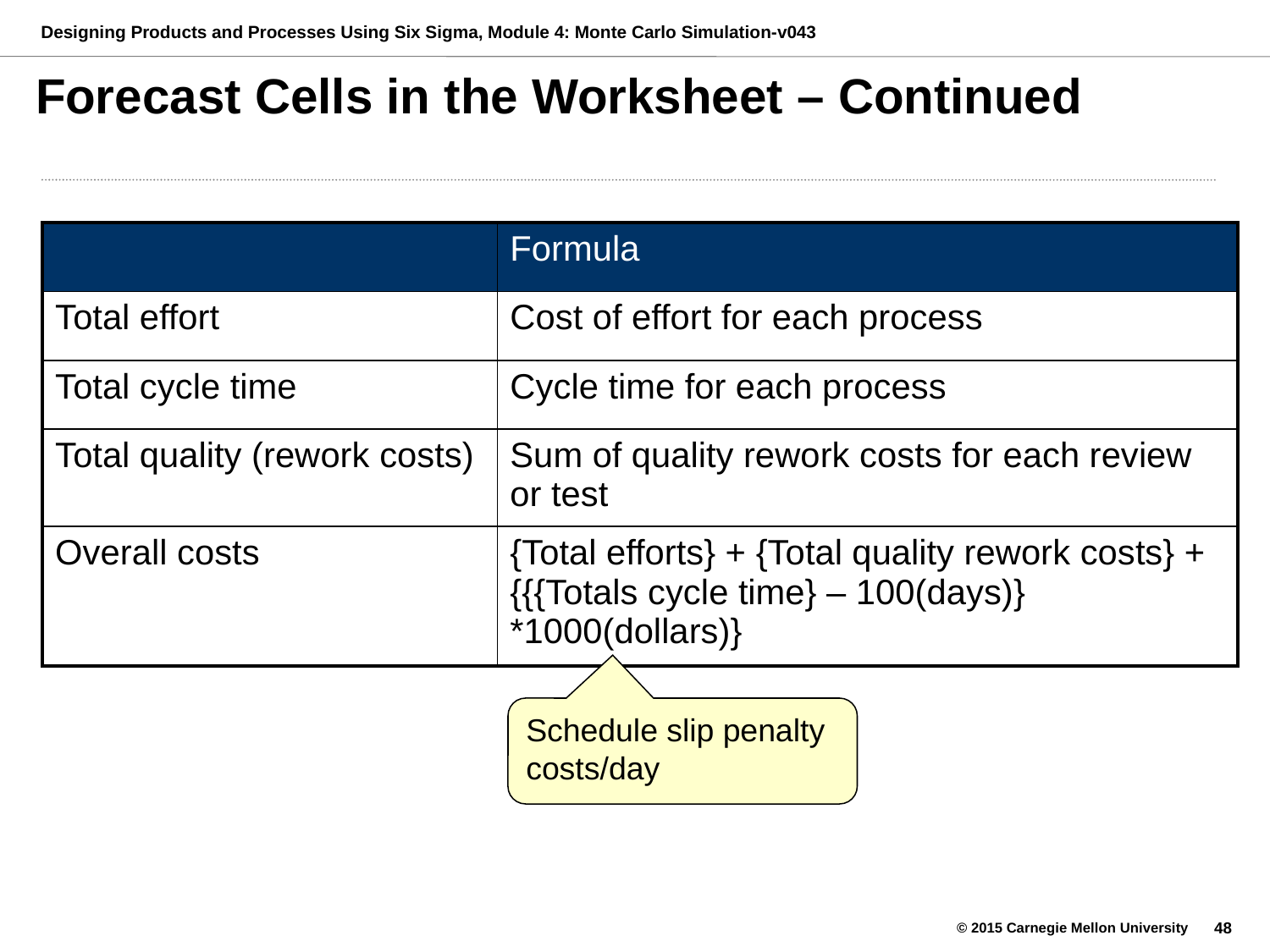

# Forecast Cells in the Worksheet – Continued
|  | Formula |
| --- | --- |
| Total effort | Cost of effort for each process |
| Total cycle time | Cycle time for each process |
| Total quality (rework costs) | Sum of quality rework costs for each review or test |
| Overall costs | {Total efforts} + {Total quality rework costs} +{{{Totals cycle time} – 100(days)} \*1000(dollars)} |
Schedule slip penalty costs/day